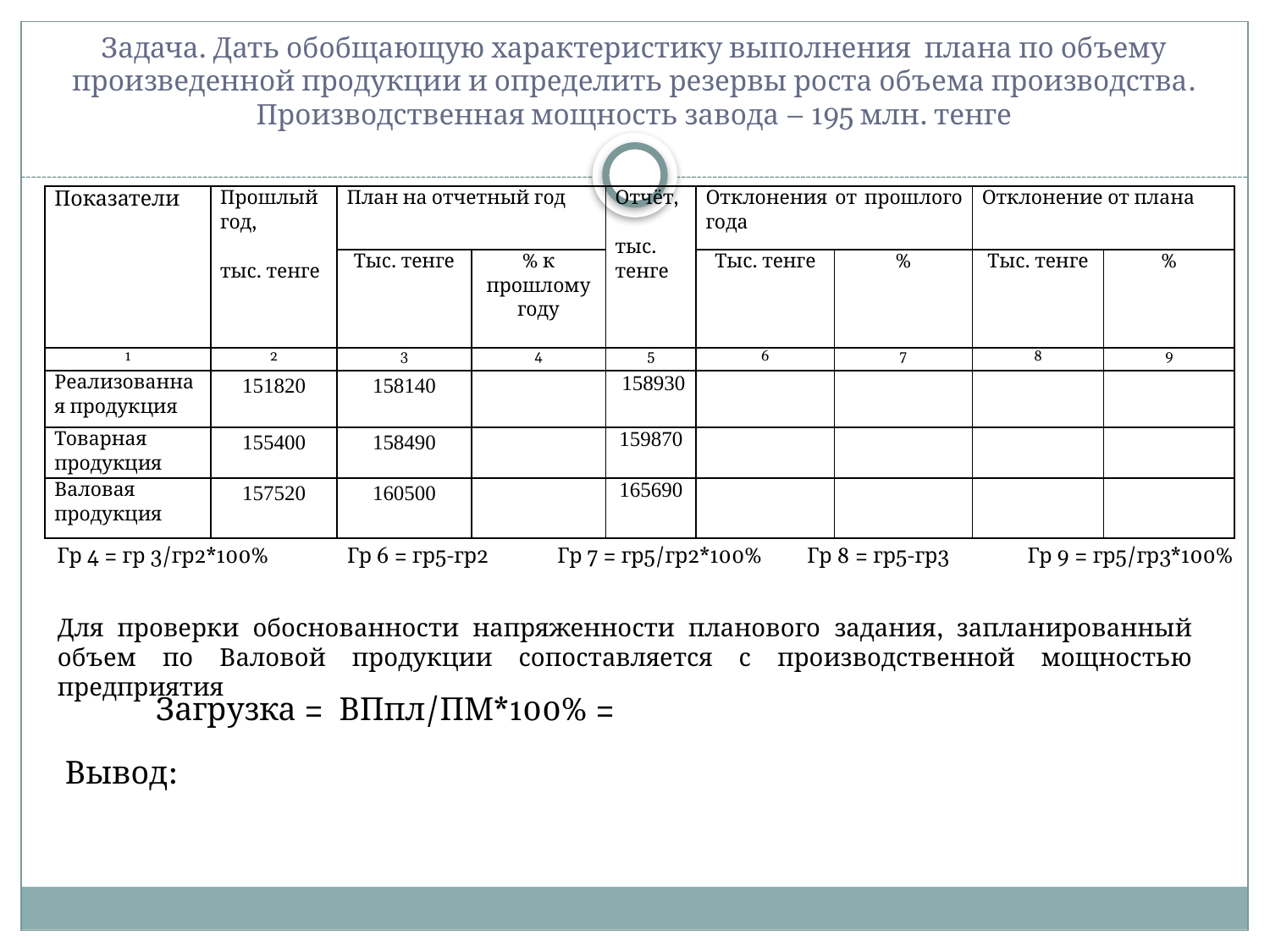

# Задача. Дать обобщающую характеристику выполнения  плана по объему произведенной продукции и определить резервы роста объема производства. Производственная мощность завода – 195 млн. тенге
| Показатели | Прошлый год,   тыс. тенге | План на отчетный год |  | Отчёт,   тыс. тенге | Отклонения от прошлого года |  | Отклонение от плана |  |
| --- | --- | --- | --- | --- | --- | --- | --- | --- |
|  |  | Тыс. тенге | % к прошлому году |  | Тыс. тенге | % | Тыс. тенге | % |
| 1 | 2 | 3 | 4 | 5 | 6 | 7 | 8 | 9 |
| Реализованная продукция | 151820 | 158140 |  | 158930 |  |  |  |  |
| Товарная продукция | 155400 | 158490 |  | 159870 |  |  |  |  |
| Валовая продукция | 157520 | 160500 |  | 165690 |  |  |  |  |
Гр 8 = гр5-гр3
Гр 4 = гр 3/гр2*100%
Гр 6 = гр5-гр2
Гр 7 = гр5/гр2*100%
Гр 9 = гр5/гр3*100%
Для проверки обоснованности напряженности планового задания, запланированный объем по Валовой продукции сопоставляется с производственной мощностью предприятия
Загрузка =  ВПпл/ПМ*100% =
Вывод: